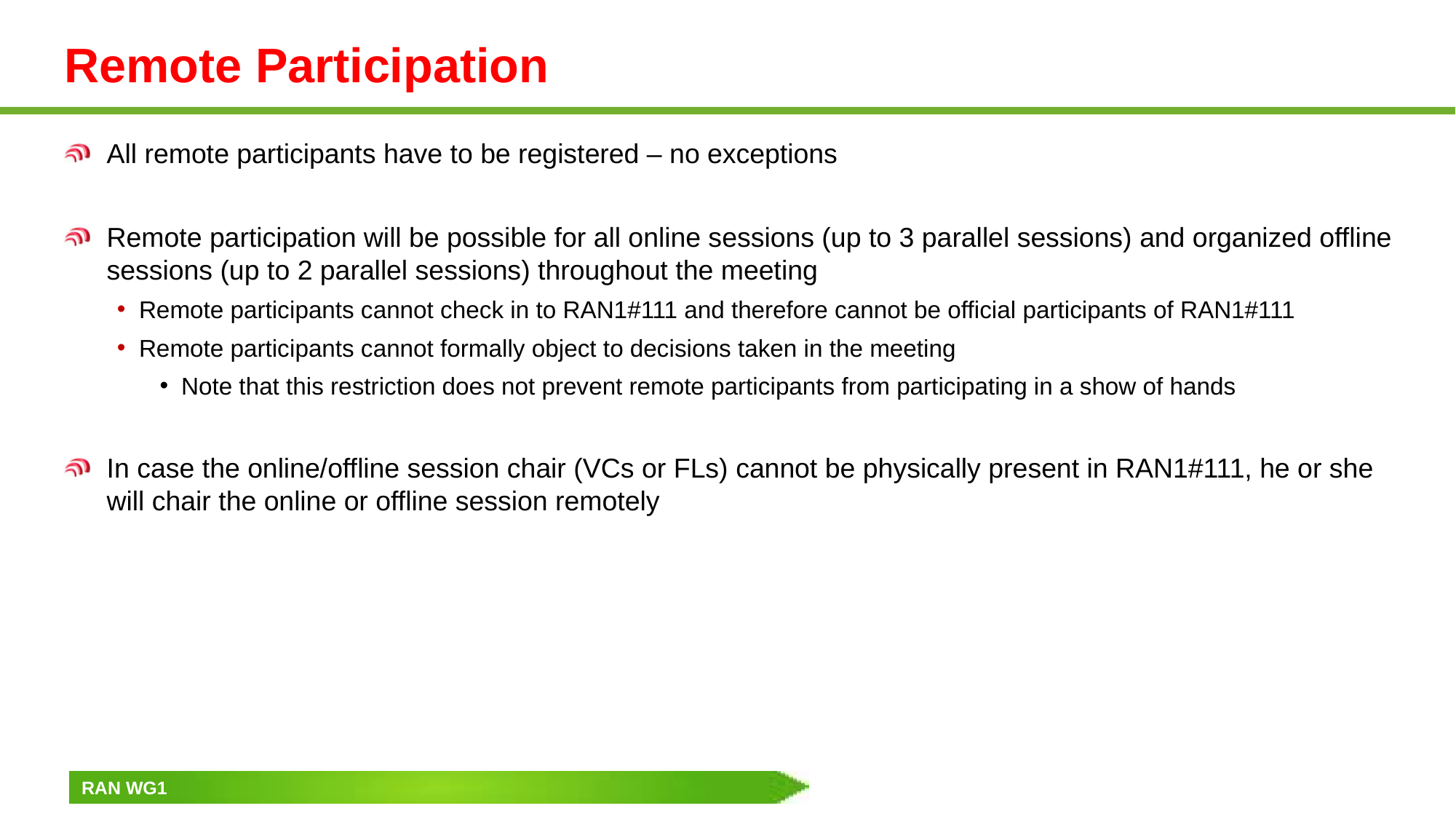

# Remote Participation
All remote participants have to be registered – no exceptions

Remote participation will be possible for all online sessions (up to 3 parallel sessions) and organized offline sessions (up to 2 parallel sessions) throughout the meeting
Remote participants cannot check in to RAN1#111 and therefore cannot be official participants of RAN1#111
Remote participants cannot formally object to decisions taken in the meeting
Note that this restriction does not prevent remote participants from participating in a show of hands

In case the online/offline session chair (VCs or FLs) cannot be physically present in RAN1#111, he or she will chair the online or offline session remotely